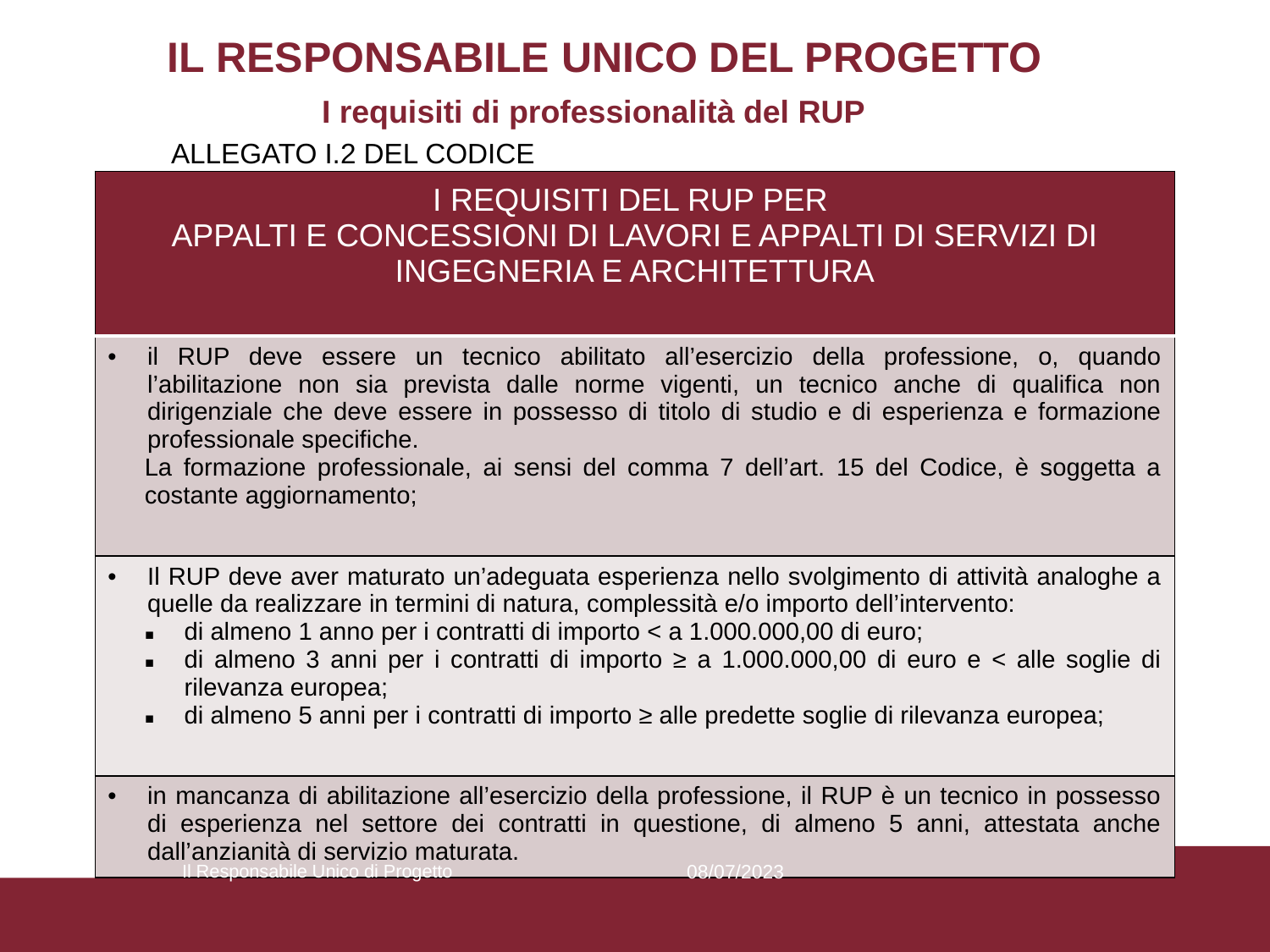

# IL RESPONSABILE UNICO DEL PROGETTO I requisiti di professionalità del RUP
ALLEGATO I.2 DEL CODICE
| I REQUISITI DEL RUP PER APPALTI E CONCESSIONI DI LAVORI E APPALTI DI SERVIZI DI INGEGNERIA E ARCHITETTURA |
| --- |
| il RUP deve essere un tecnico abilitato all’esercizio della professione, o, quando l’abilitazione non sia prevista dalle norme vigenti, un tecnico anche di qualifica non dirigenziale che deve essere in possesso di titolo di studio e di esperienza e formazione professionale specifiche. La formazione professionale, ai sensi del comma 7 dell’art. 15 del Codice, è soggetta a costante aggiornamento; |
| Il RUP deve aver maturato un’adeguata esperienza nello svolgimento di attività analoghe a quelle da realizzare in termini di natura, complessità e/o importo dell’intervento: di almeno 1 anno per i contratti di importo < a 1.000.000,00 di euro; di almeno 3 anni per i contratti di importo ≥ a 1.000.000,00 di euro e < alle soglie di rilevanza europea; di almeno 5 anni per i contratti di importo ≥ alle predette soglie di rilevanza europea; |
| in mancanza di abilitazione all’esercizio della professione, il RUP è un tecnico in possesso di esperienza nel settore dei contratti in questione, di almeno 5 anni, attestata anche dall’anzianità di servizio maturata. |

Il Responsabile Unico di Progetto
08/07/2023